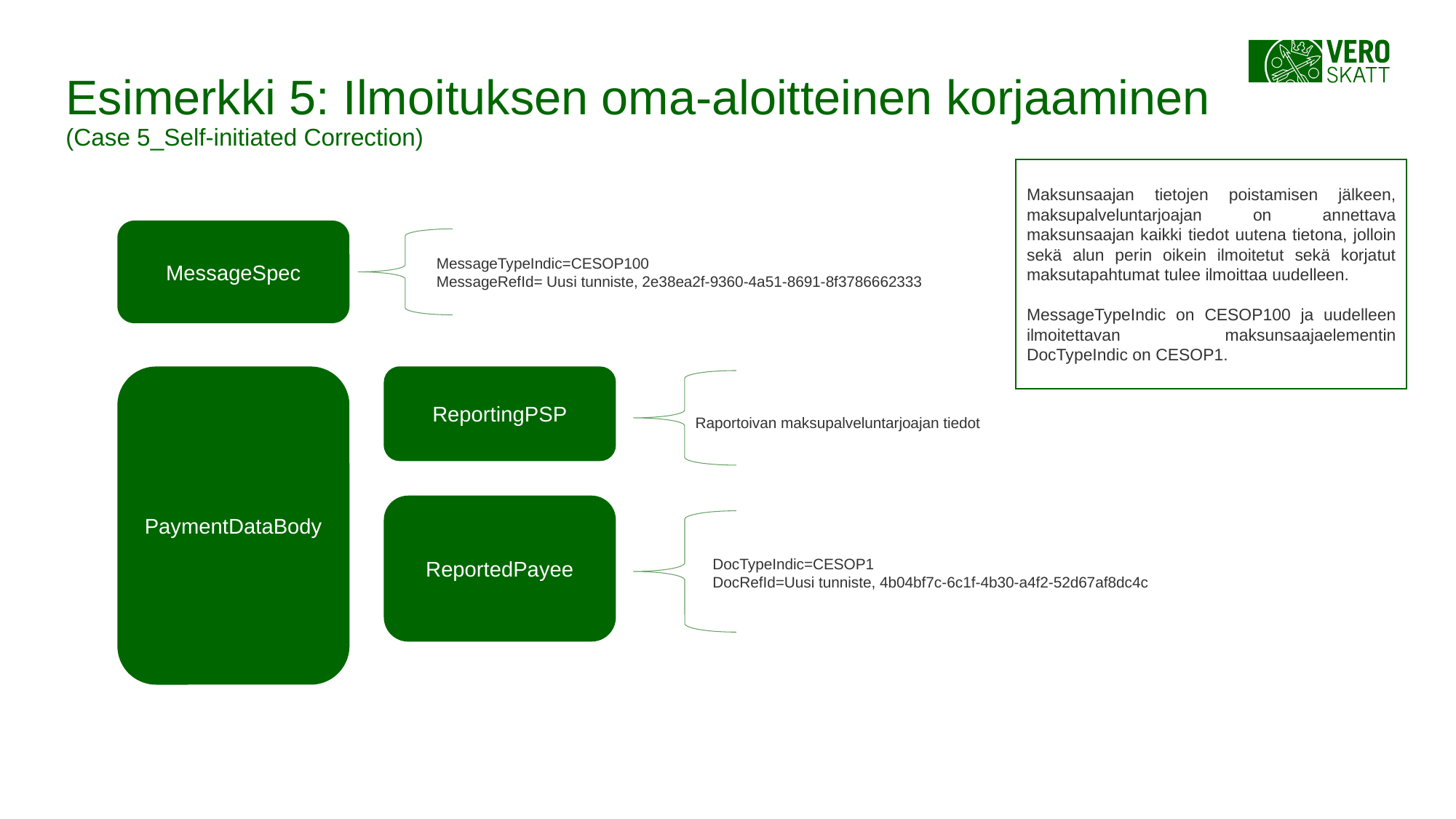

# Esimerkki 5: Ilmoituksen oma-aloitteinen korjaaminen (Case 5_Self-initiated Correction)
Maksunsaajan tietojen poistamisen jälkeen, maksupalveluntarjoajan on annettava maksunsaajan kaikki tiedot uutena tietona, jolloin sekä alun perin oikein ilmoitetut sekä korjatut maksutapahtumat tulee ilmoittaa uudelleen.

MessageTypeIndic on CESOP100 ja uudelleen ilmoitettavan maksunsaajaelementin DocTypeIndic on CESOP1.

MessageSpec

MessageTypeIndic=CESOP100
MessageRefId= Uusi tunniste, 2e38ea2f-9360-4a51-8691-8f3786662333
PaymentDataBody
ReportingPSP

Raportoivan maksupalveluntarjoajan tiedot
ReportedPayee

DocTypeIndic=CESOP1
DocRefId=Uusi tunniste, 4b04bf7c-6c1f-4b30-a4f2-52d67af8dc4c